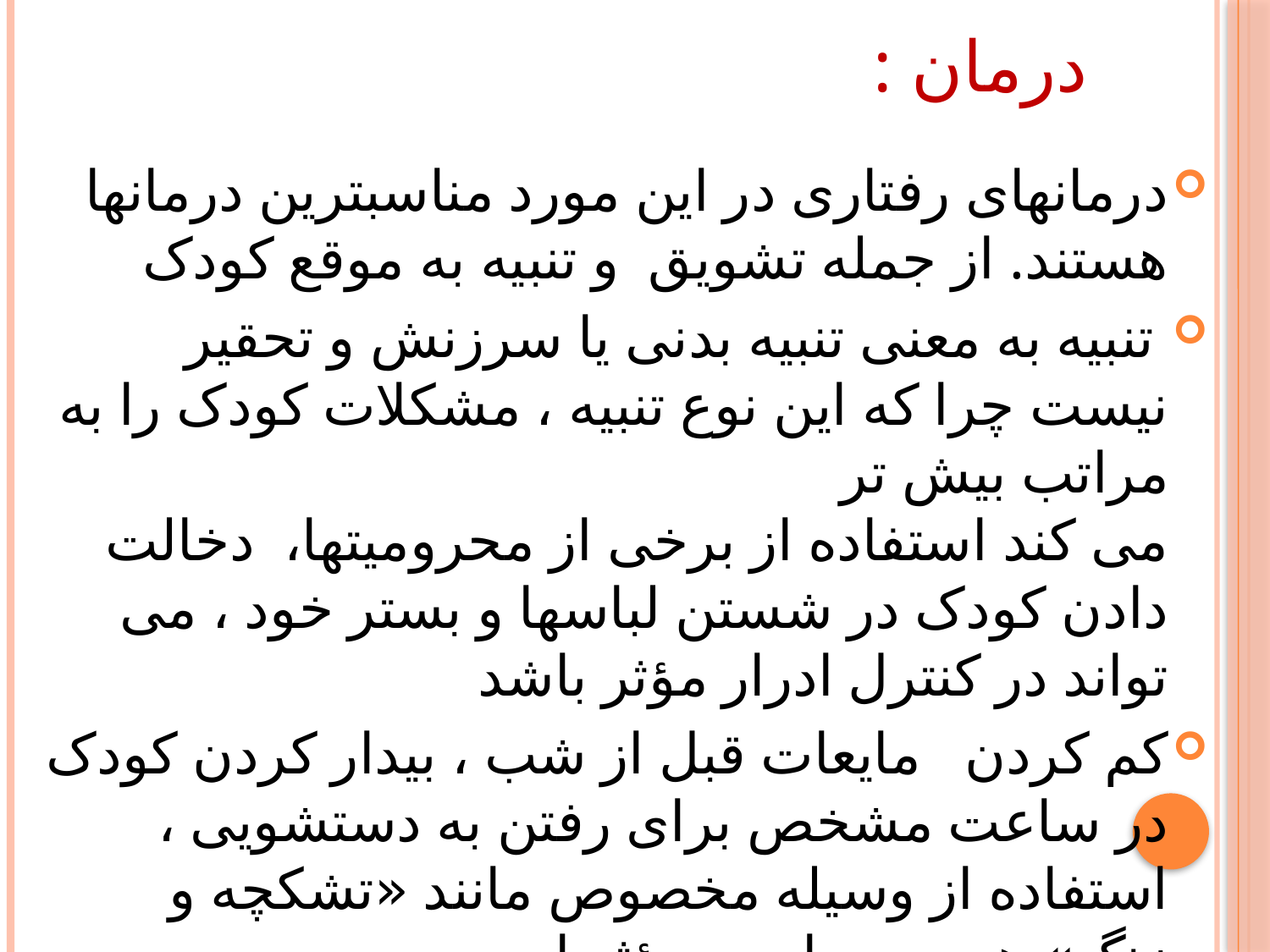

# درمان :
درمانهای رفتاری در این مورد مناسبترین درمانها هستند. از جمله تشویق  و تنبیه به موقع کودک
 تنبیه به معنی تنبیه بدنی یا سرزنش و تحقیر نیست چرا که این نوع تنبیه ، مشکلات کودک را به مراتب بیش تر
می کند استفاده از برخی از محرومیتها،  دخالت دادن کودک در شستن لباسها و بستر خود ، می تواند در کنترل ادرار مؤثر باشد
کم کردن   مایعات قبل از شب ، بیدار کردن کودک در ساعت مشخص برای رفتن به دستشویی ، استفاده از وسیله مخصوص مانند «تشکچه و زنگ» هم در مواردی مؤثر است.